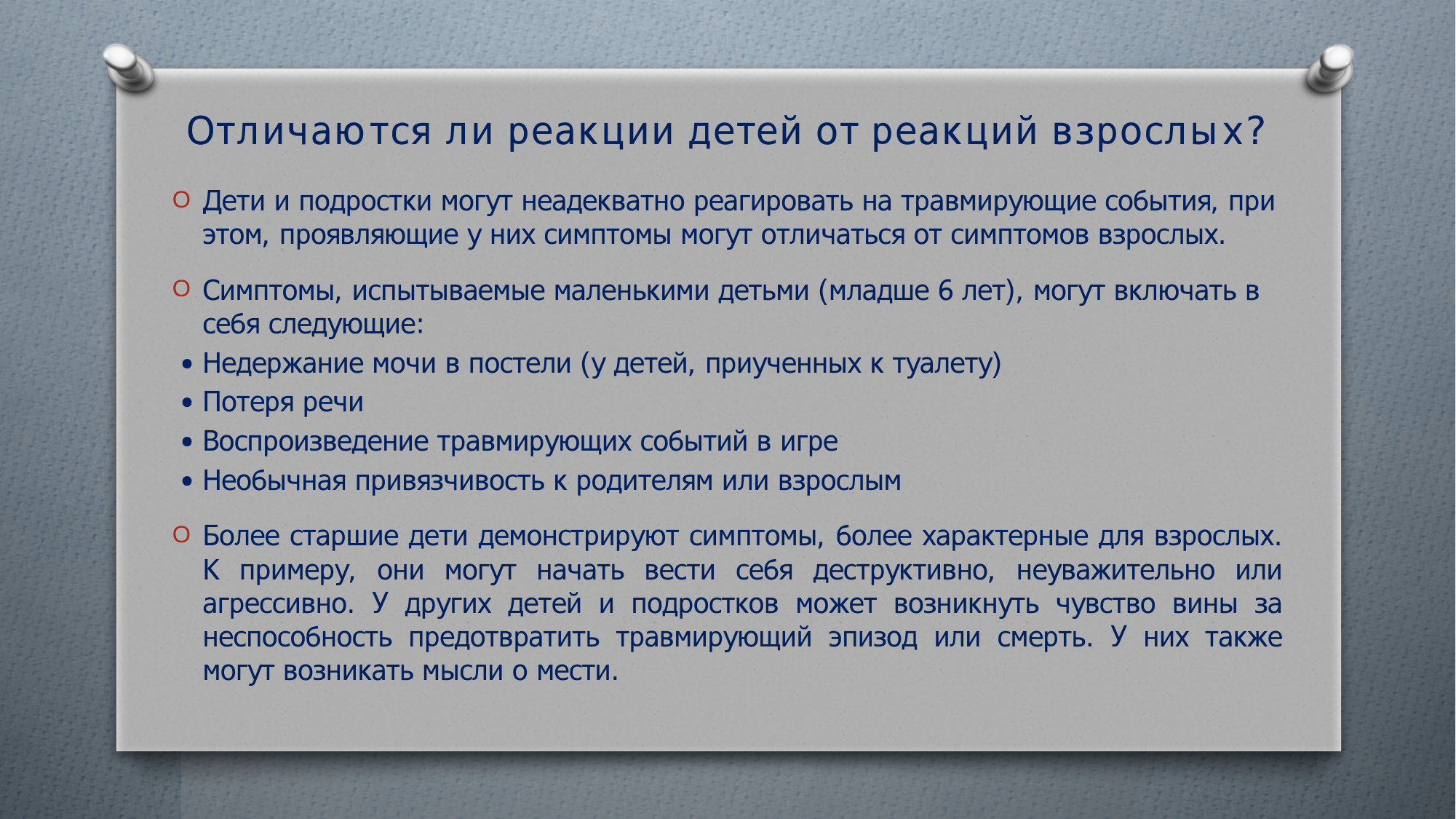

# Отличаются ли реакции детей от реакций взрослых?
Дети и подростки могут неадекватно реагировать на травмирующие события, при этом, проявляющие у них симптомы могут отличаться от симптомов взрослых.

Симптомы, испытываемые маленькими детьми (младше 6 лет), могут включать в себя следующие:
 • Недержание мочи в постели (у детей, приученных к туалету)
 • Потеря речи
 • Воспроизведение травмирующих событий в игре
 • Необычная привязчивость к родителям или взрослым

Более старшие дети демонстрируют симптомы, более характерные для взрослых. К примеру, они могут начать вести себя деструктивно, неуважительно или агрессивно. У других детей и подростков может возникнуть чувство вины за неспособность предотвратить травмирующий эпизод или смерть. У них также могут возникать мысли о мести.